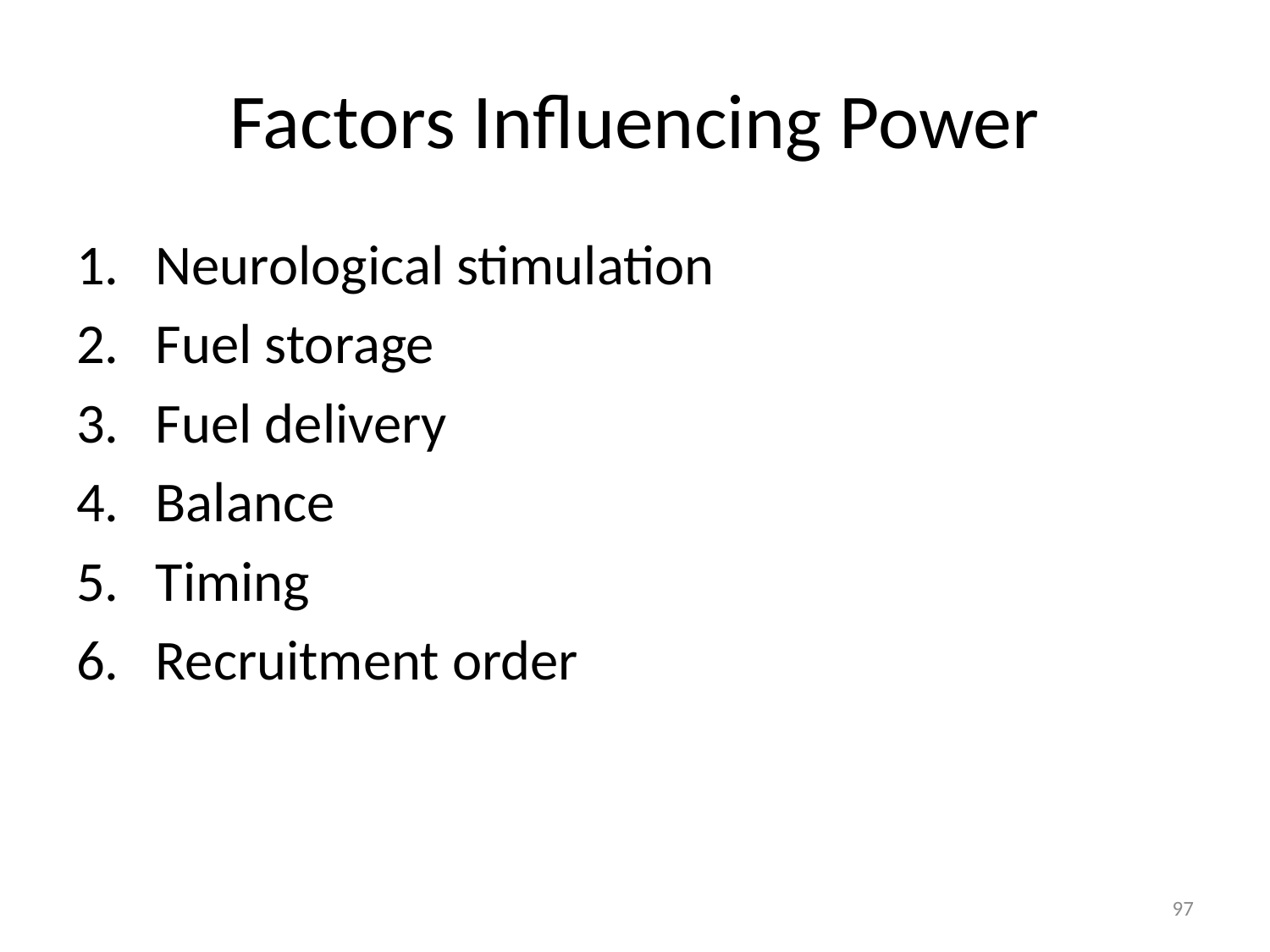

# Factors Influencing Power
Neurological stimulation
Fuel storage
Fuel delivery
Balance
Timing
Recruitment order
97